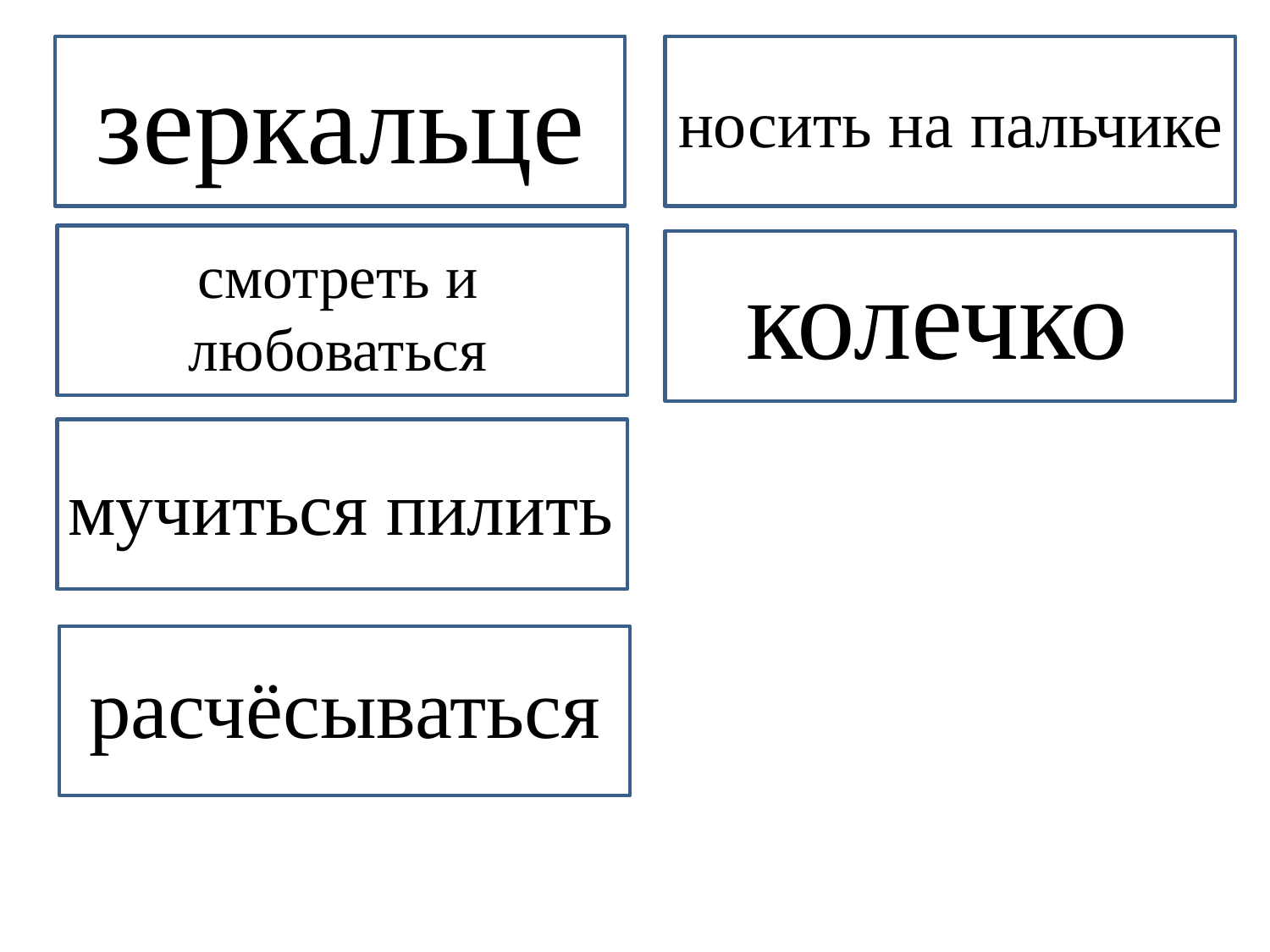

# зеркальце
носить на пальчике

смотреть и любоваться

колечко

мучиться пилить

расчёсываться